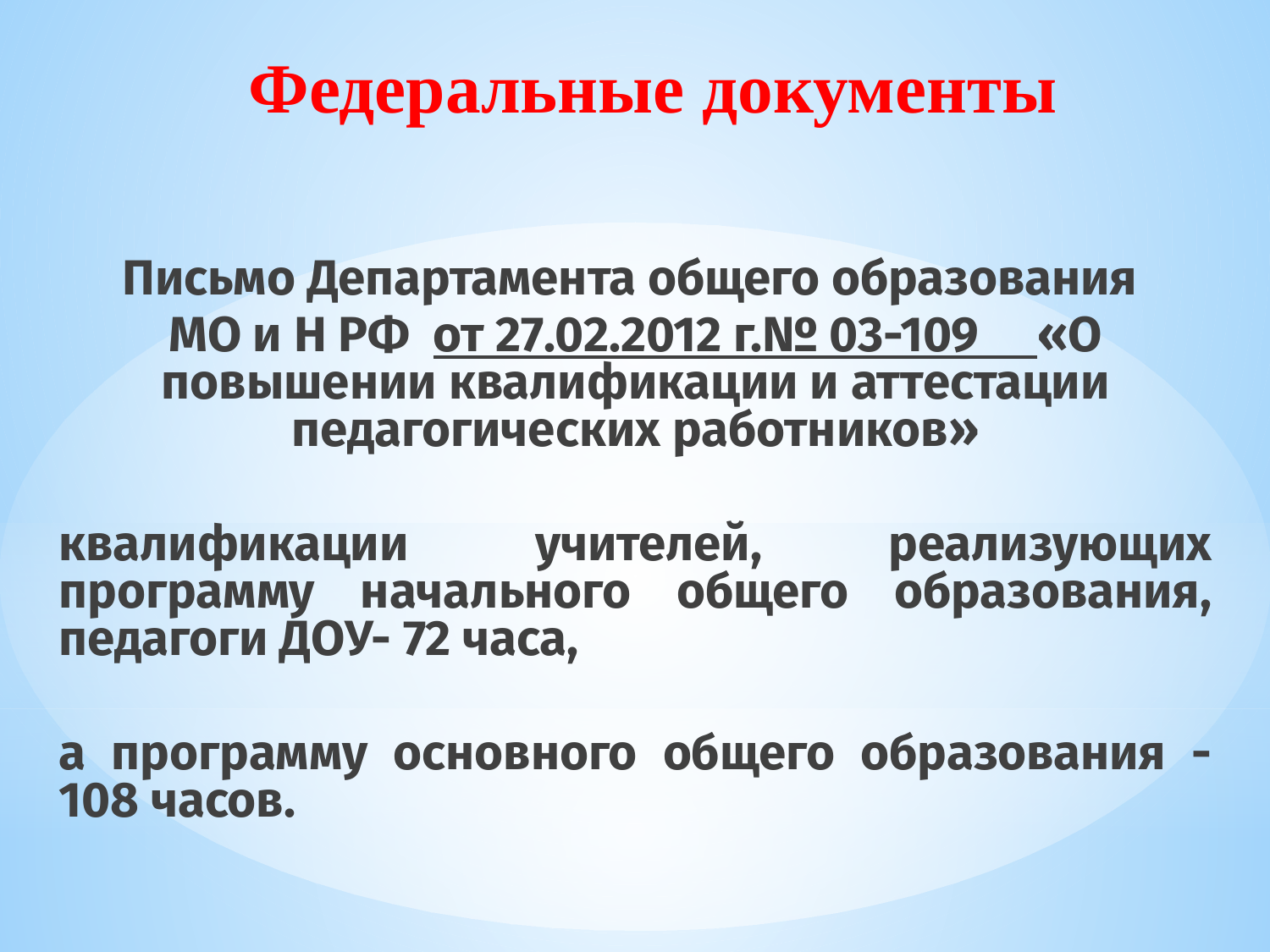

Федеральные документы

Письмо Департамента общего образования
МО и Н РФ  от 27.02.2012 г.№ 03-109     «О повышении квалификации и аттестации педагогических работников»

квалификации учителей, реализующих программу начального общего образования, педагоги ДОУ- 72 часа,

а программу основного общего образования - 108 часов.